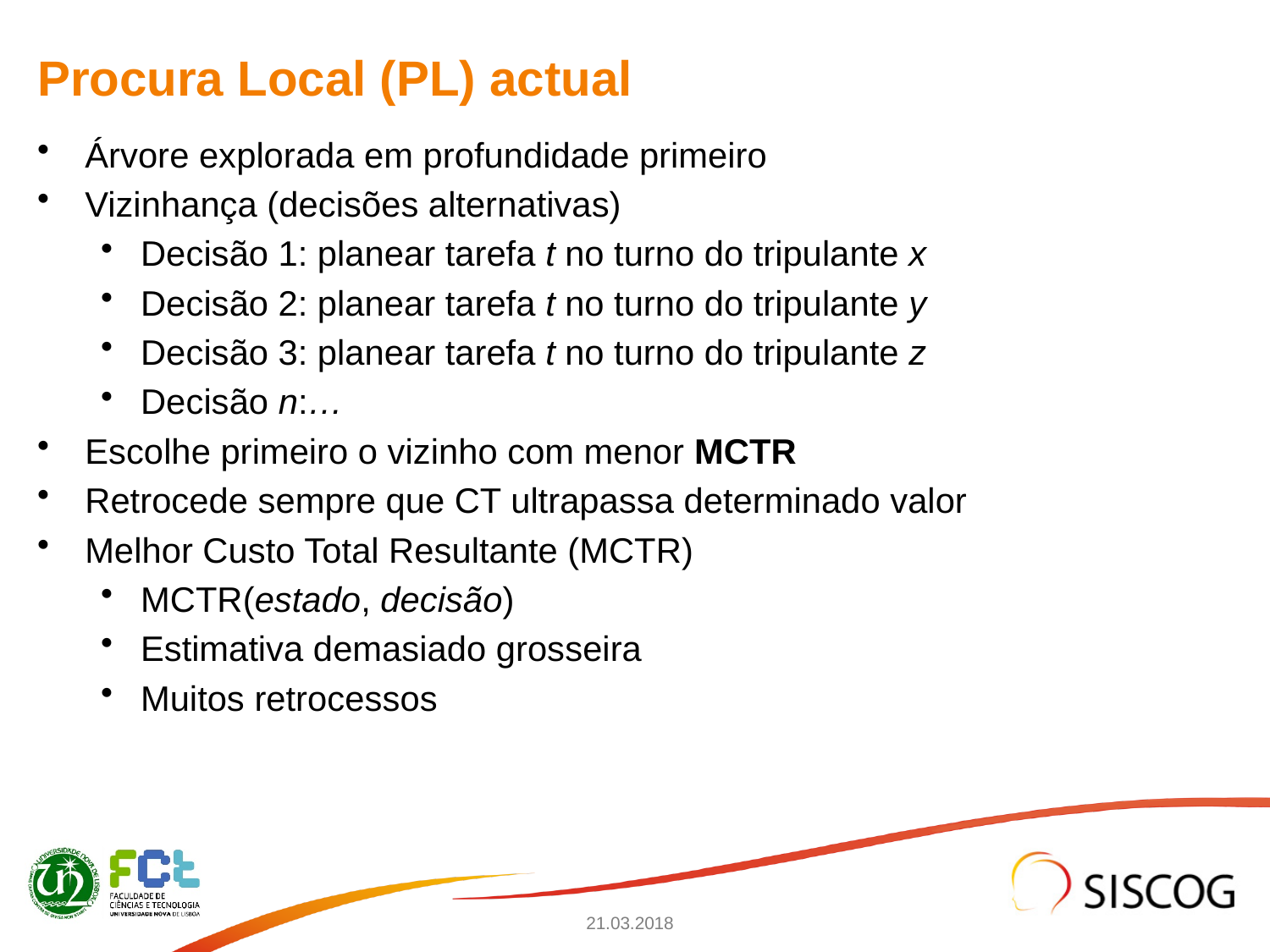

# Procura Local (PL) actual
Árvore explorada em profundidade primeiro
Vizinhança (decisões alternativas)
Decisão 1: planear tarefa t no turno do tripulante x
Decisão 2: planear tarefa t no turno do tripulante y
Decisão 3: planear tarefa t no turno do tripulante z
Decisão n:…
Escolhe primeiro o vizinho com menor MCTR
Retrocede sempre que CT ultrapassa determinado valor
Melhor Custo Total Resultante (MCTR)
MCTR(estado, decisão)
Estimativa demasiado grosseira
Muitos retrocessos